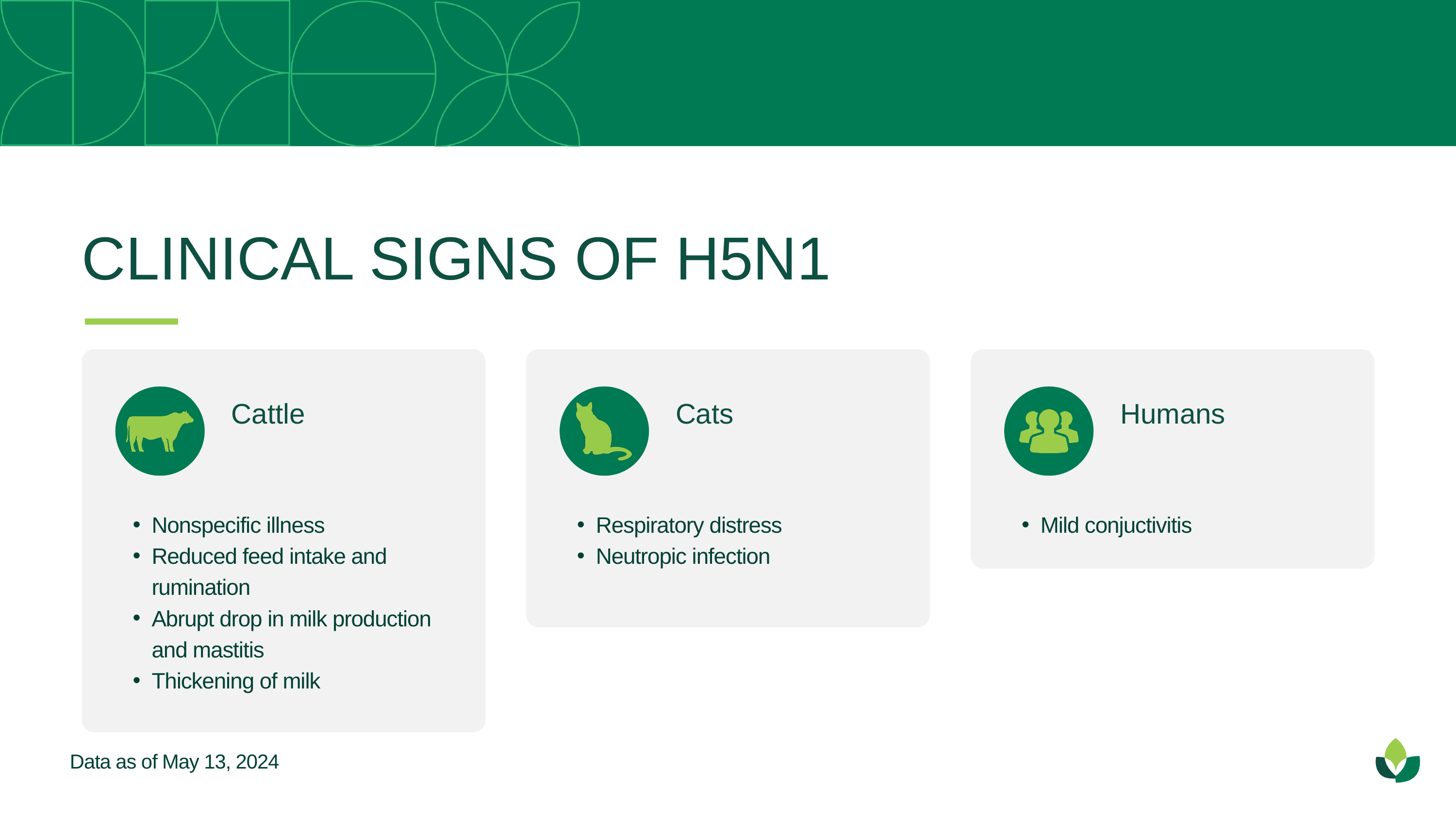

CLINICAL SIGNS OF H5N1

Cattle
Cats
Humans

Nonspecific illness
Reduced feed intake and rumination
Abrupt drop in milk production and mastitis
Thickening of milk
Respiratory distress
Neutropic infection
Mild conjuctivitis

Data as of May 13, 2024